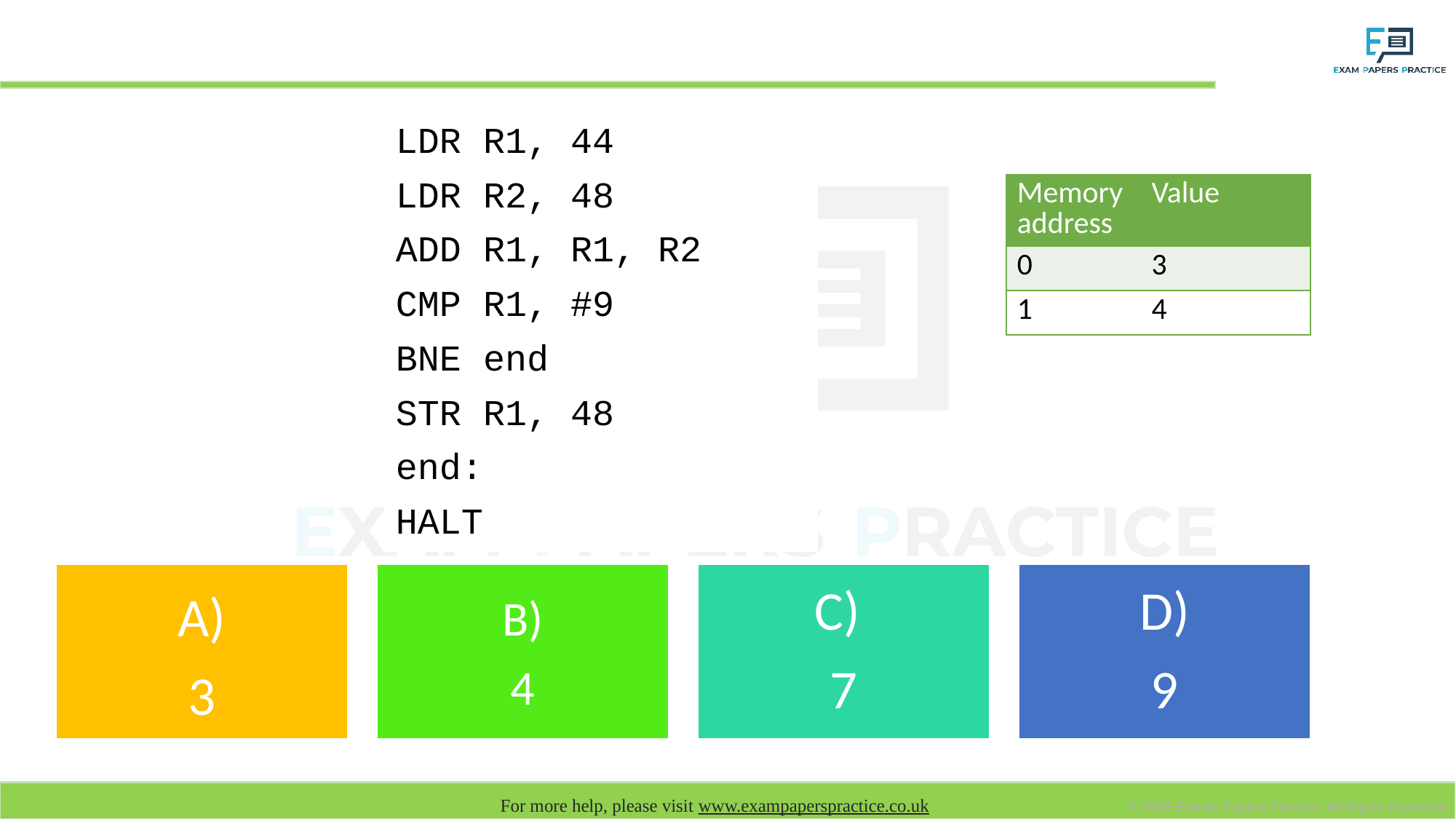

# What value is stored in memory address 48 once the assembly code below has been executed?
LDR R1, 44
LDR R2, 48
ADD R1, R1, R2
CMP R1, #9
BNE end
STR R1, 48
end:
HALT
| Memory address | Value |
| --- | --- |
| 0 | 3 |
| 1 | 4 |

A)
3

B)
4

C)
7
D)
9